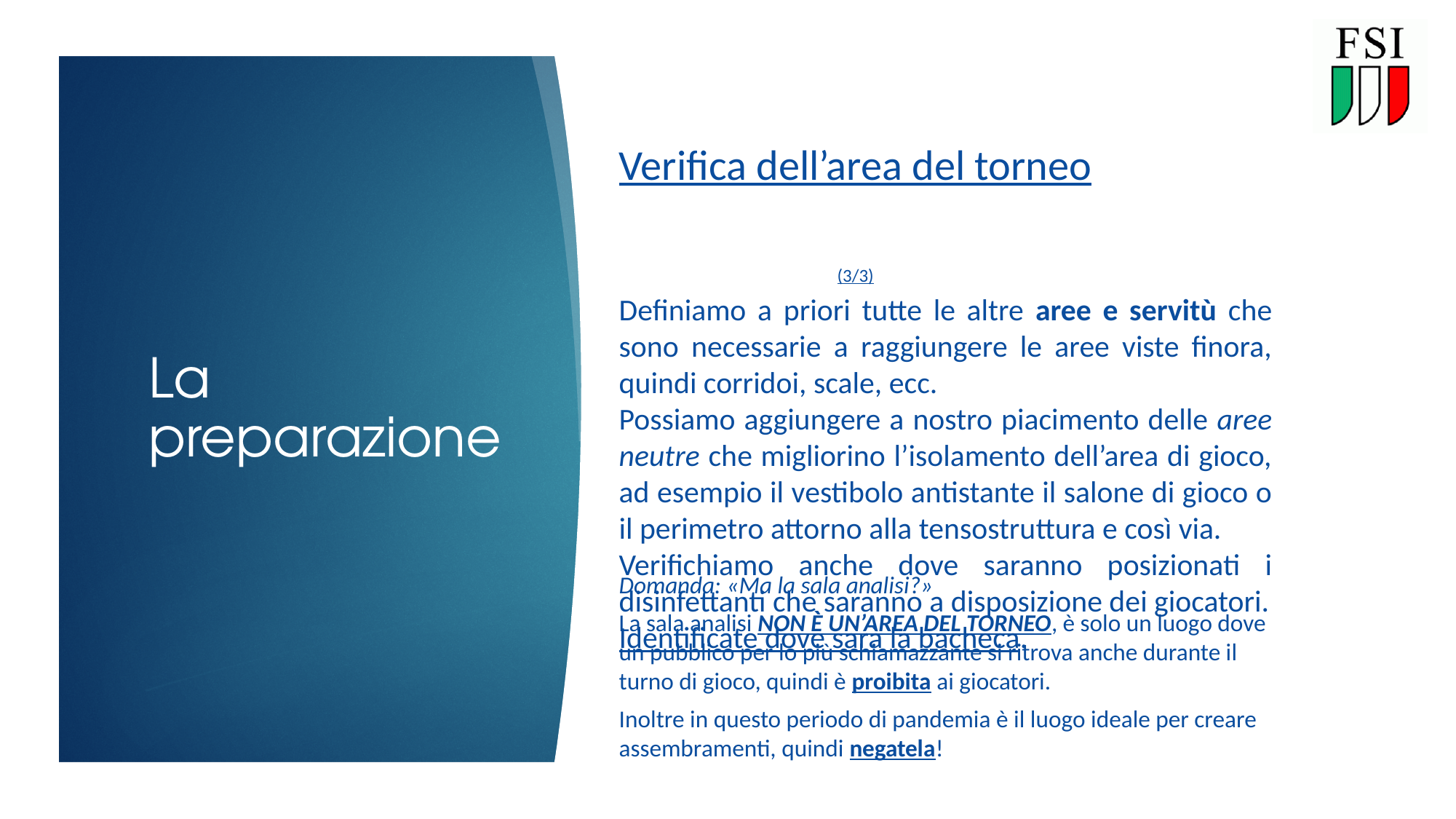

12
Verifica dell’area del torneo			(3/3)
Definiamo a priori tutte le altre aree e servitù che sono necessarie a raggiungere le aree viste finora, quindi corridoi, scale, ecc.
Possiamo aggiungere a nostro piacimento delle aree neutre che migliorino l’isolamento dell’area di gioco, ad esempio il vestibolo antistante il salone di gioco o il perimetro attorno alla tensostruttura e così via.
Verifichiamo anche dove saranno posizionati i disinfettanti che saranno a disposizione dei giocatori.
Identificate dove sarà la bacheca.
# La preparazione
Domanda: «Ma la sala analisi?»
La sala analisi non è un’area del torneo, è solo un luogo dove un pubblico per lo più schiamazzante si ritrova anche durante il turno di gioco, quindi è proibita ai giocatori.
Inoltre in questo periodo di pandemia è il luogo ideale per creare assembramenti, quindi negatela!